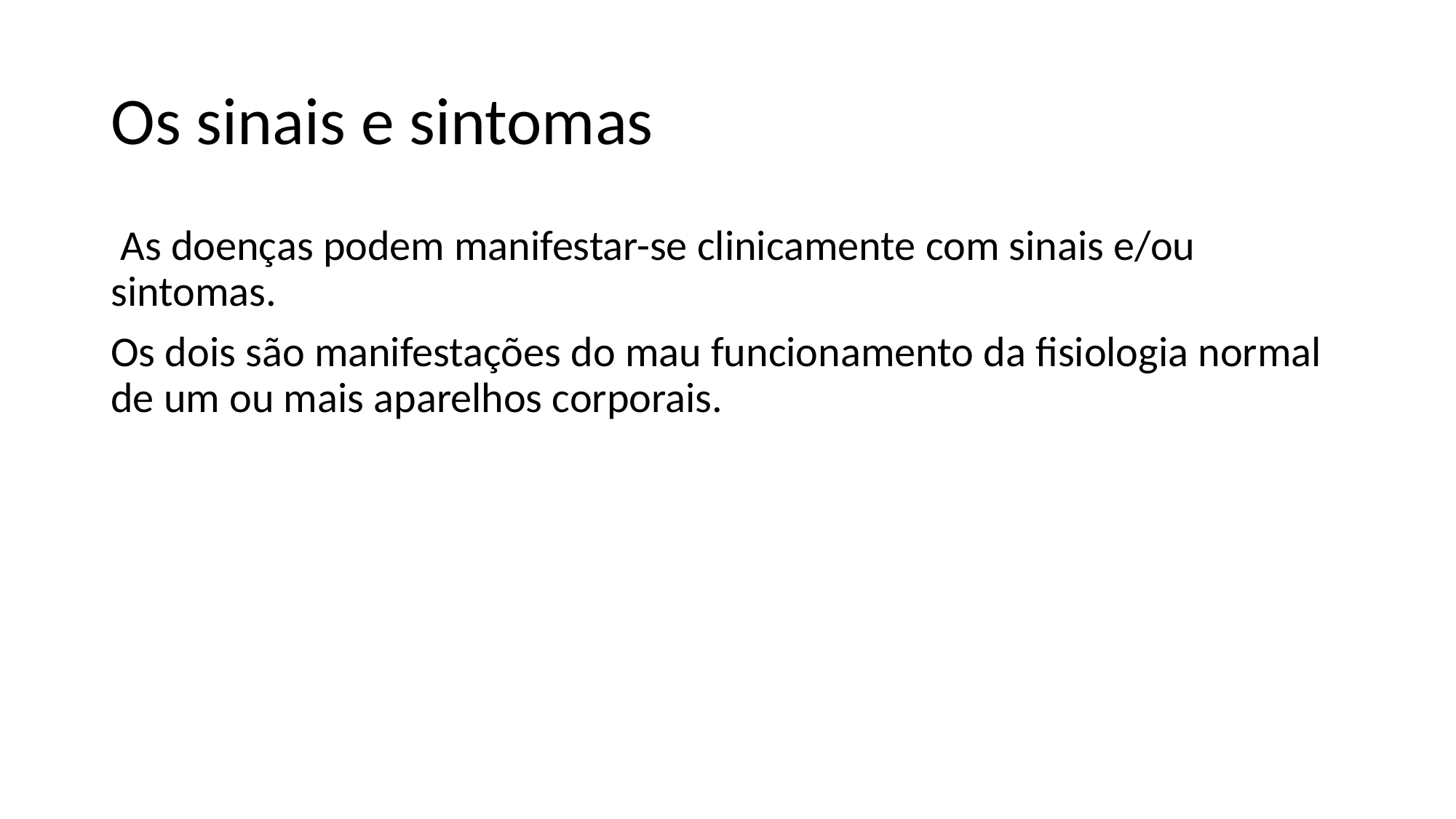

# Os sinais e sintomas
 As doenças podem manifestar-se clinicamente com sinais e/ou sintomas.
Os dois são manifestações do mau funcionamento da fisiologia normal de um ou mais aparelhos corporais.